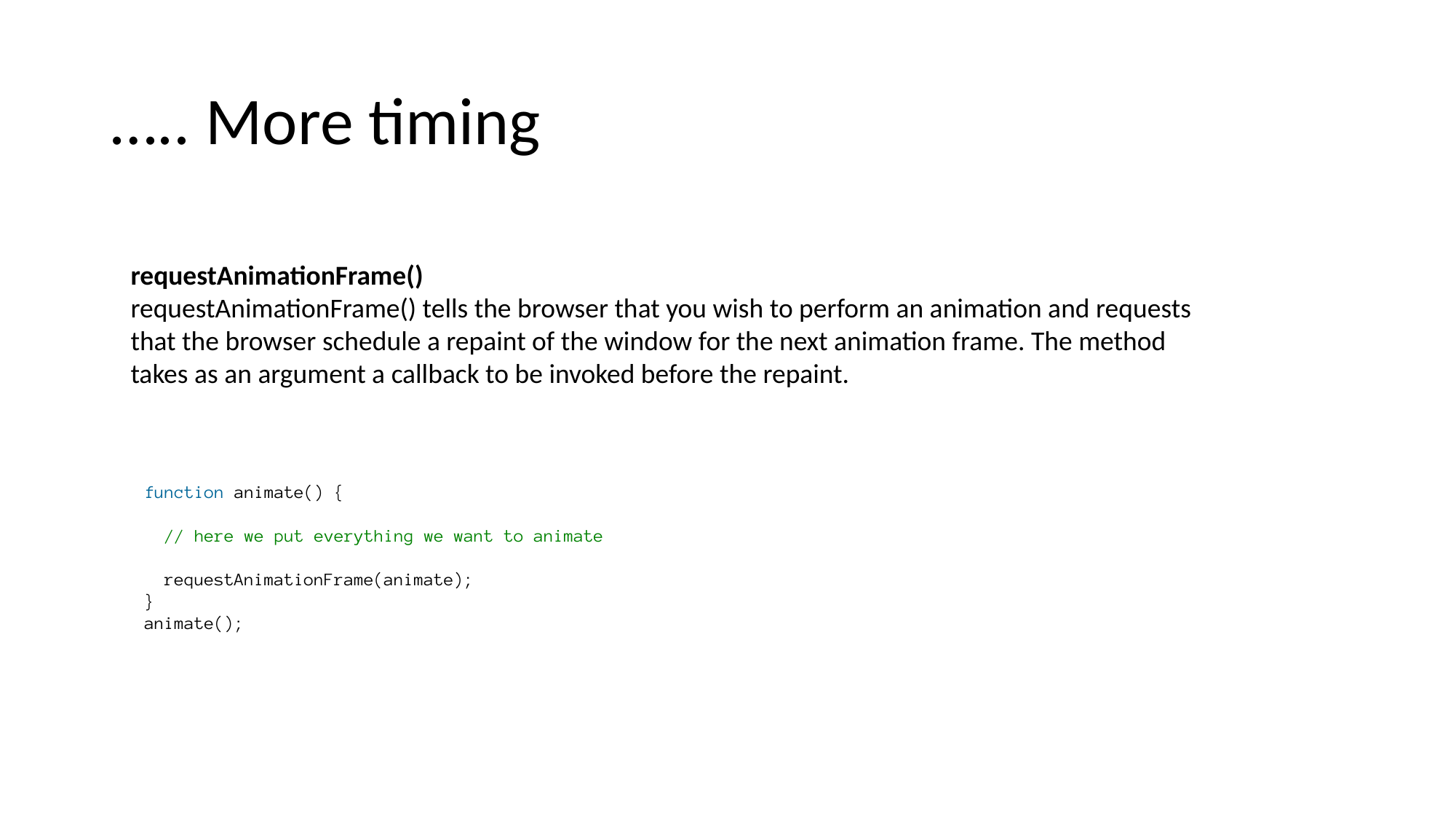

# ….. More timing
requestAnimationFrame()
requestAnimationFrame() tells the browser that you wish to perform an animation and requests that the browser schedule a repaint of the window for the next animation frame. The method takes as an argument a callback to be invoked before the repaint.

function animate() {

  // here we put everything we want to animate

  requestAnimationFrame(animate);
}
animate();